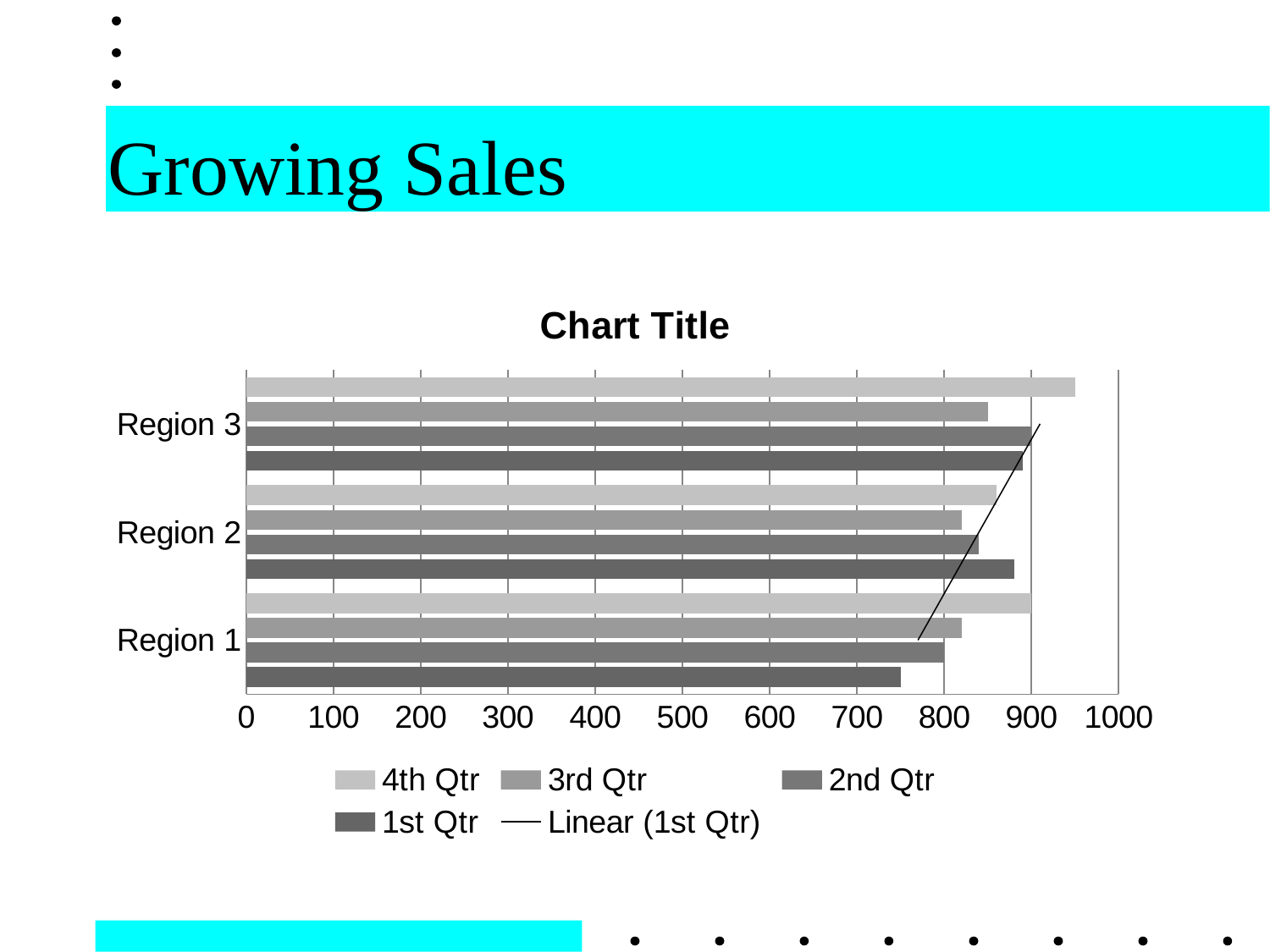

# Growing Sales

### Chart:

| Category | 1st Qtr | 2nd Qtr | 3rd Qtr | 4th Qtr |
|---|---|---|---|---|
| Region 1 | 750.0 | 800.0 | 820.0 | 900.0 |
| Region 2 | 880.0 | 840.0 | 820.0 | 860.0 |
| Region 3 | 890.0 | 900.0 | 850.0 | 950.0 |